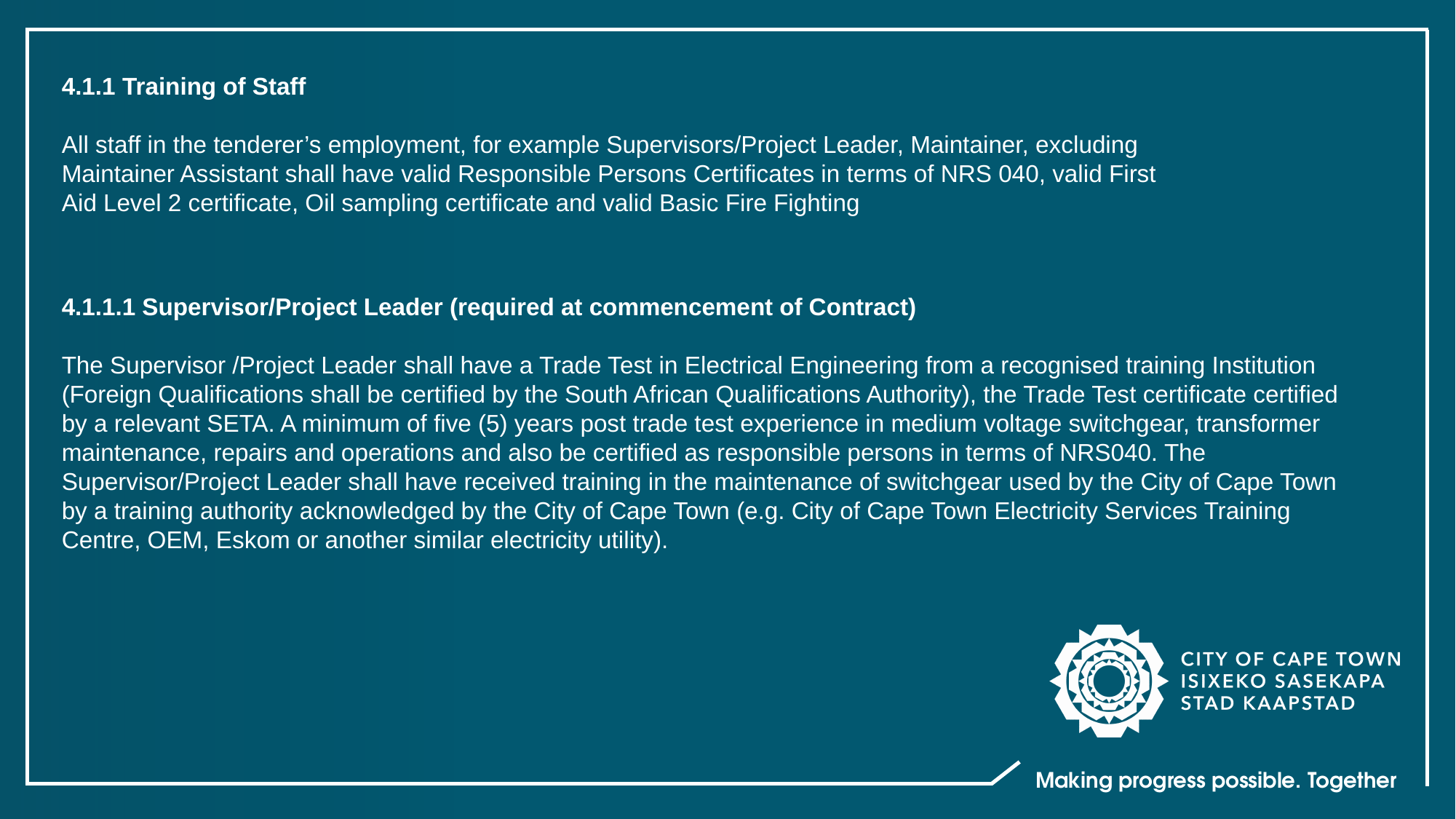

4.1.1 Training of Staff

All staff in the tenderer’s employment, for example Supervisors/Project Leader, Maintainer, excluding
Maintainer Assistant shall have valid Responsible Persons Certificates in terms of NRS 040, valid First
Aid Level 2 certificate, Oil sampling certificate and valid Basic Fire Fighting
4.1.1.1 Supervisor/Project Leader (required at commencement of Contract)

The Supervisor /Project Leader shall have a Trade Test in Electrical Engineering from a recognised training Institution (Foreign Qualifications shall be certified by the South African Qualifications Authority), the Trade Test certificate certified by a relevant SETA. A minimum of five (5) years post trade test experience in medium voltage switchgear, transformer maintenance, repairs and operations and also be certified as responsible persons in terms of NRS040. The Supervisor/Project Leader shall have received training in the maintenance of switchgear used by the City of Cape Town by a training authority acknowledged by the City of Cape Town (e.g. City of Cape Town Electricity Services Training Centre, OEM, Eskom or another similar electricity utility).